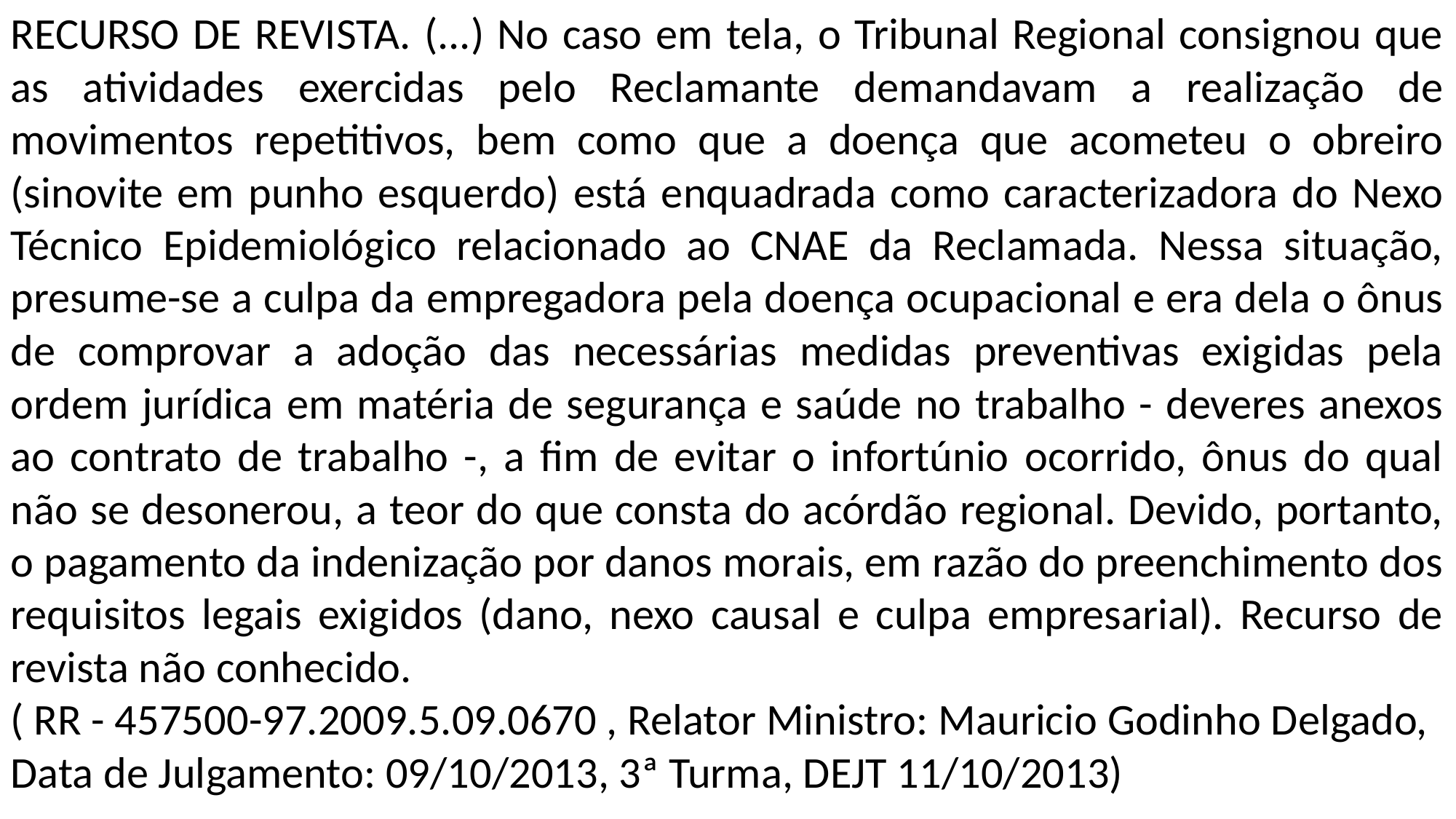

RECURSO DE REVISTA. (...) No caso em tela, o Tribunal Regional consignou que as atividades exercidas pelo Reclamante demandavam a realização de movimentos repetitivos, bem como que a doença que acometeu o obreiro (sinovite em punho esquerdo) está enquadrada como caracterizadora do Nexo Técnico Epidemiológico relacionado ao CNAE da Reclamada. Nessa situação, presume-se a culpa da empregadora pela doença ocupacional e era dela o ônus de comprovar a adoção das necessárias medidas preventivas exigidas pela ordem jurídica em matéria de segurança e saúde no trabalho - deveres anexos ao contrato de trabalho -, a fim de evitar o infortúnio ocorrido, ônus do qual não se desonerou, a teor do que consta do acórdão regional. Devido, portanto, o pagamento da indenização por danos morais, em razão do preenchimento dos requisitos legais exigidos (dano, nexo causal e culpa empresarial). Recurso de revista não conhecido.
( RR - 457500-97.2009.5.09.0670 , Relator Ministro: Mauricio Godinho Delgado, Data de Julgamento: 09/10/2013, 3ª Turma, DEJT 11/10/2013)